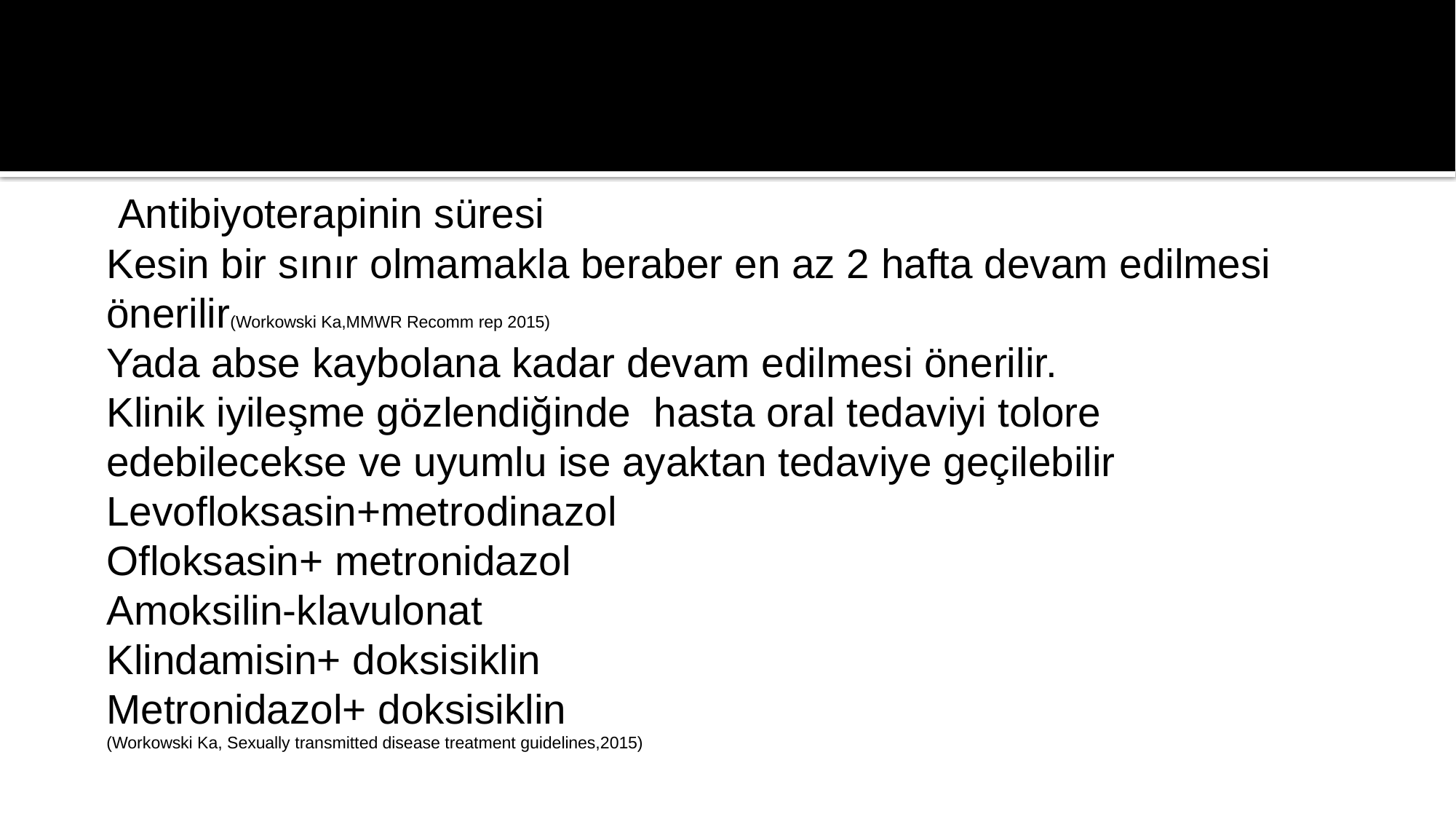

Antibiyoterapinin süresi
Kesin bir sınır olmamakla beraber en az 2 hafta devam edilmesi  önerilir(Workowski Ka,MMWR Recomm rep 2015)
Yada abse kaybolana kadar devam edilmesi önerilir.
Klinik iyileşme gözlendiğinde  hasta oral tedaviyi tolore edebilecekse ve uyumlu ise ayaktan tedaviye geçilebilir
Levofloksasin+metrodinazol
Ofloksasin+ metronidazol
Amoksilin-klavulonat
Klindamisin+ doksisiklin
Metronidazol+ doksisiklin
(Workowski Ka, Sexually transmitted disease treatment guidelines,2015)